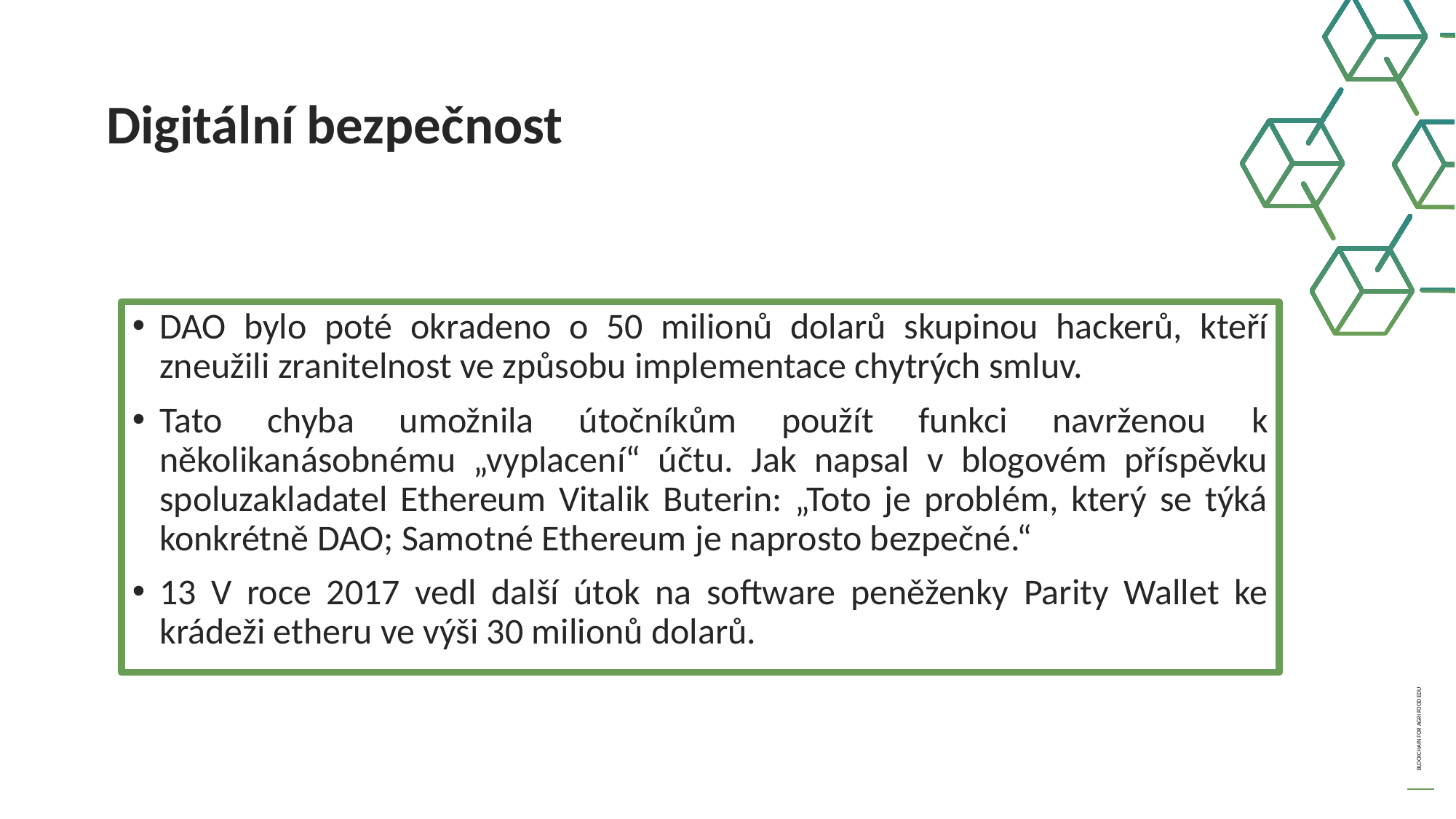

Digitální bezpečnost
DAO bylo poté okradeno o 50 milionů dolarů skupinou hackerů, kteří zneužili zranitelnost ve způsobu implementace chytrých smluv.
Tato chyba umožnila útočníkům použít funkci navrženou k několikanásobnému „vyplacení“ účtu. Jak napsal v blogovém příspěvku spoluzakladatel Ethereum Vitalik Buterin: „Toto je problém, který se týká konkrétně DAO; Samotné Ethereum je naprosto bezpečné.“
13 V roce 2017 vedl další útok na software peněženky Parity Wallet ke krádeži etheru ve výši 30 milionů dolarů.